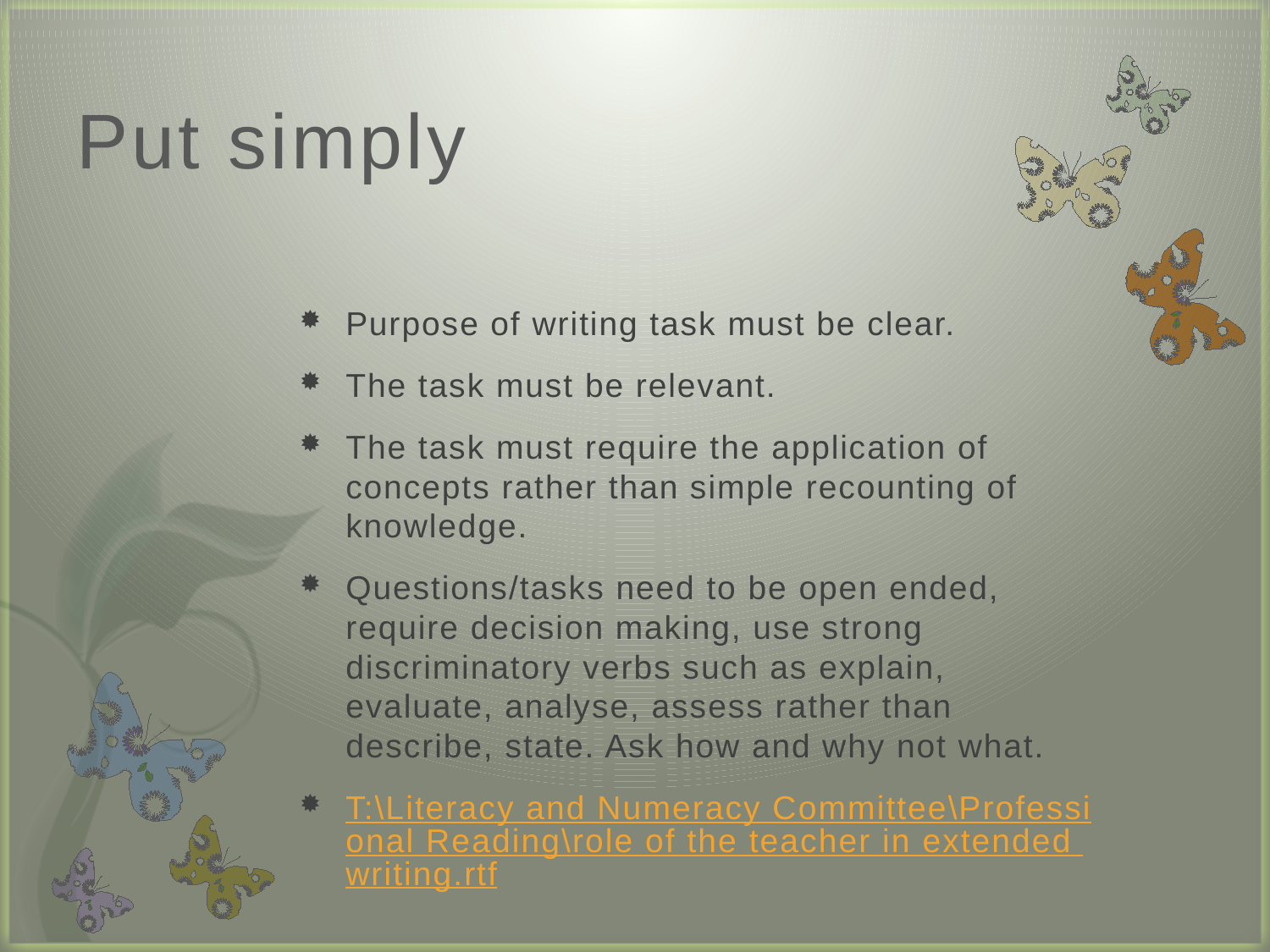

# Put simply
Purpose of writing task must be clear.
The task must be relevant.
The task must require the application of concepts rather than simple recounting of knowledge.
Questions/tasks need to be open ended, require decision making, use strong discriminatory verbs such as explain, evaluate, analyse, assess rather than describe, state. Ask how and why not what.
T:\Literacy and Numeracy Committee\Professional Reading\role of the teacher in extended writing.rtf